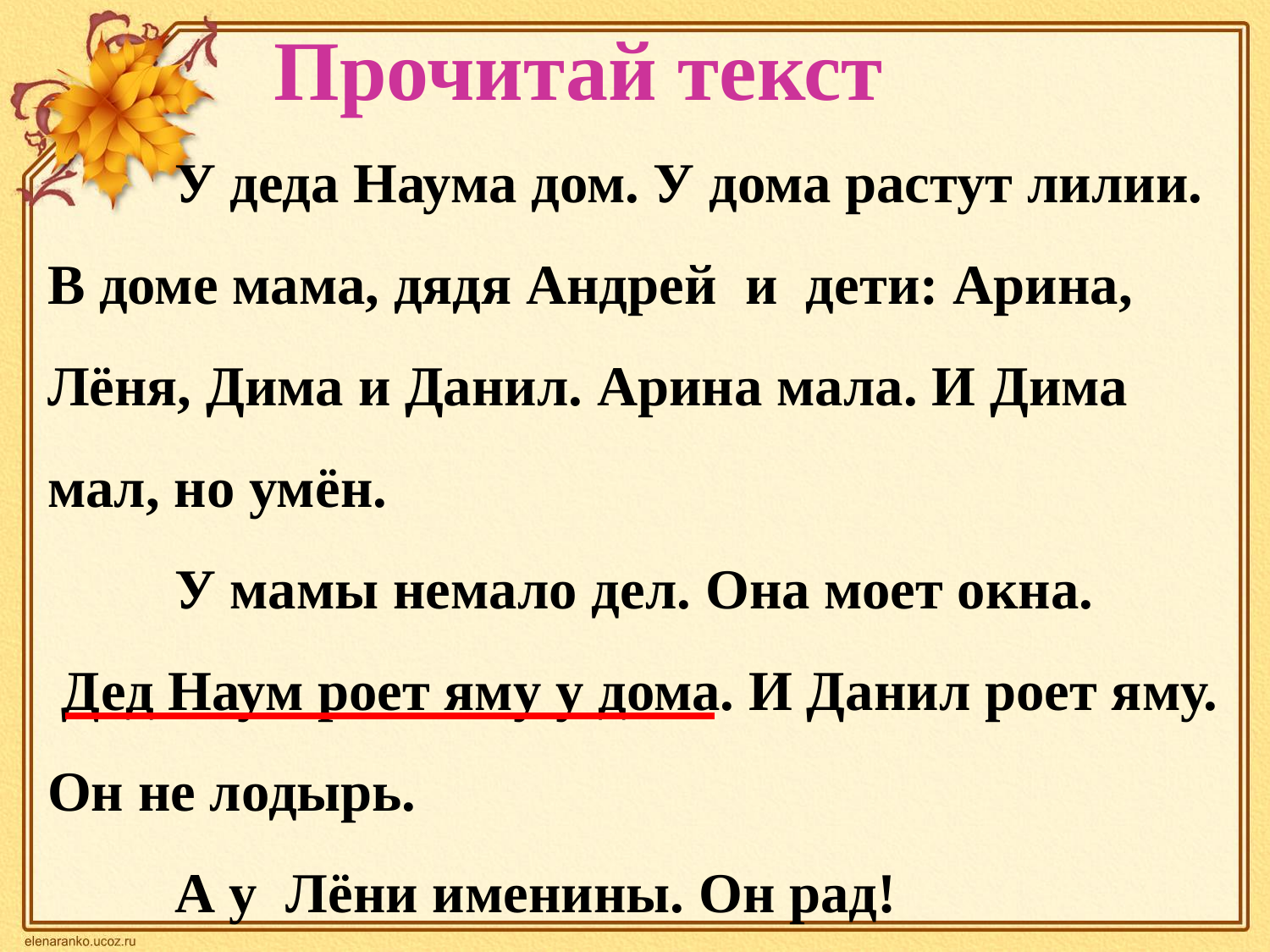

Прочитай текст
	У деда Наума дом. У дома растут лилии.
В доме мама, дядя Андрей  и  дети: Арина, Лёня, Дима и Данил. Арина мала. И Дима мал, но умён.
	У мамы немало дел. Она моет окна.
 Дед Наум роет яму у дома. И Данил роет яму. Он не лодырь.
	А у  Лёни именины. Он рад!